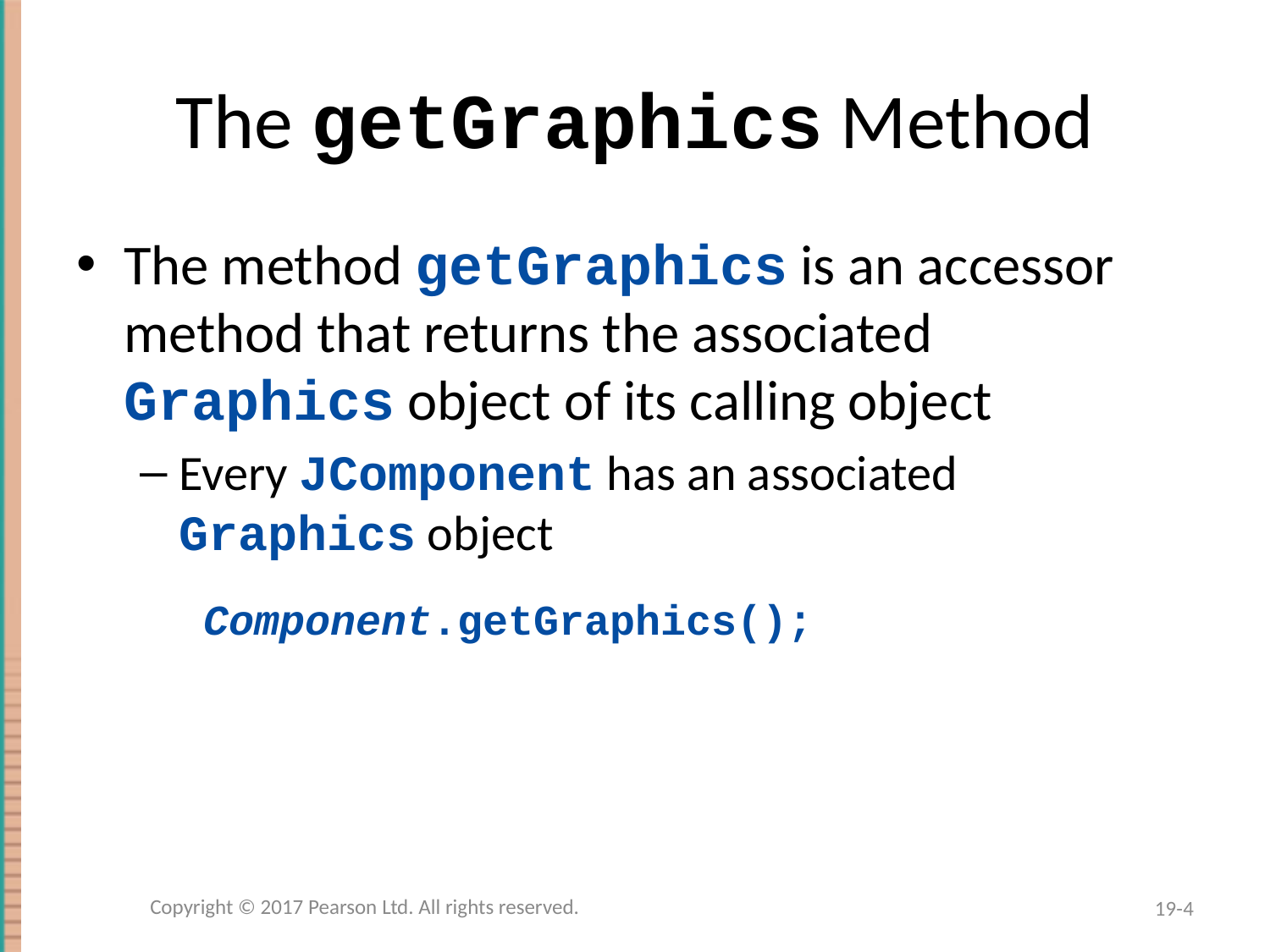

# The getGraphics Method
The method getGraphics is an accessor method that returns the associated Graphics object of its calling object
Every JComponent has an associated Graphics object

Component.getGraphics();
Copyright © 2017 Pearson Ltd. All rights reserved.
19-4